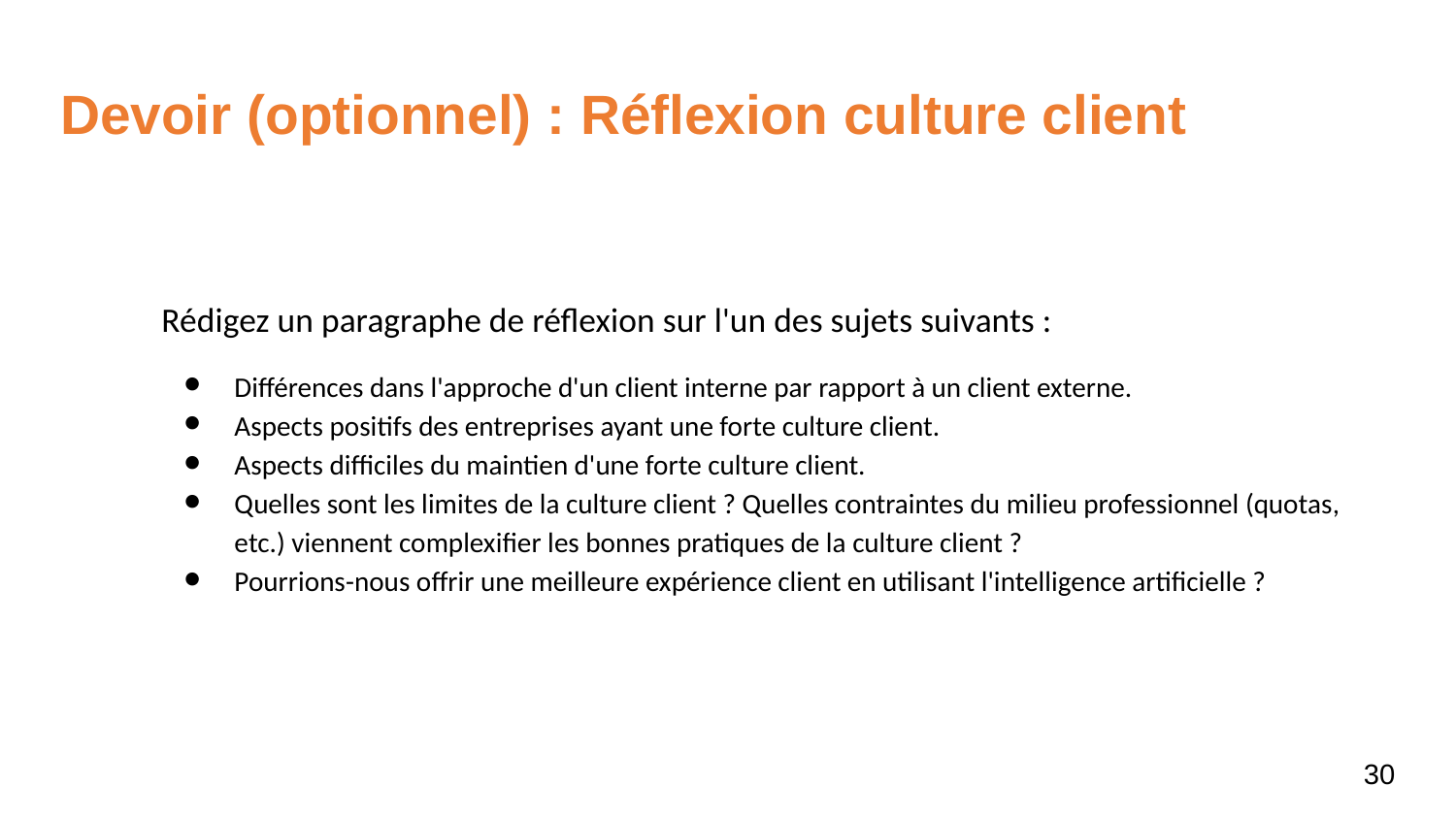

# Devoir (optionnel) : Réflexion culture client
Rédigez un paragraphe de réflexion sur l'un des sujets suivants :
Différences dans l'approche d'un client interne par rapport à un client externe.
Aspects positifs des entreprises ayant une forte culture client.
Aspects difficiles du maintien d'une forte culture client.
Quelles sont les limites de la culture client ? Quelles contraintes du milieu professionnel (quotas, etc.) viennent complexifier les bonnes pratiques de la culture client ?
Pourrions-nous offrir une meilleure expérience client en utilisant l'intelligence artificielle ?
30